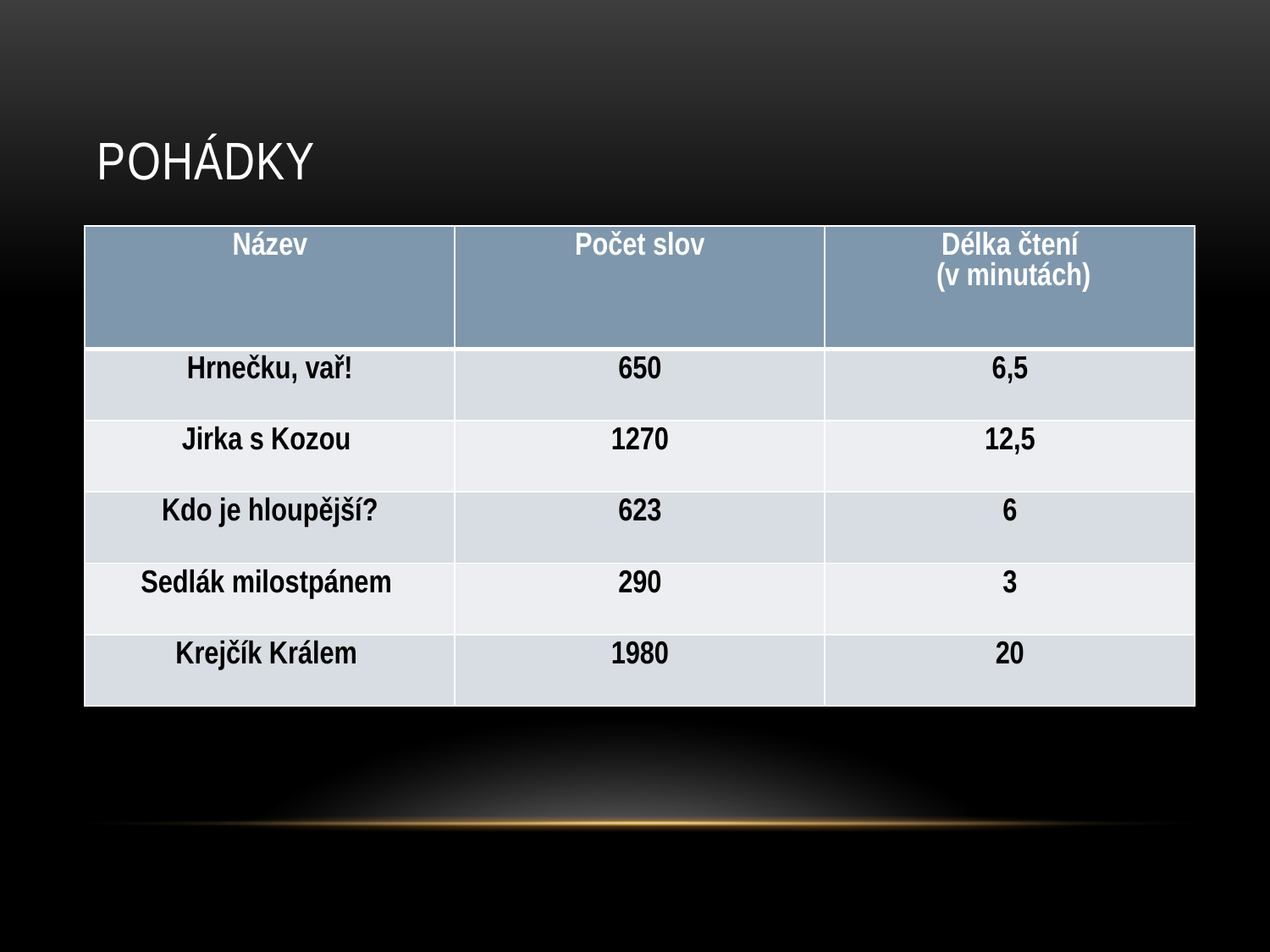

# pohádky
| Název | Počet slov | Délka čtení (v minutách) |
| --- | --- | --- |
| Hrnečku, vař! | 650 | 6,5 |
| Jirka s Kozou | 1270 | 12,5 |
| Kdo je hloupější? | 623 | 6 |
| Sedlák milostpánem | 290 | 3 |
| Krejčík Králem | 1980 | 20 |